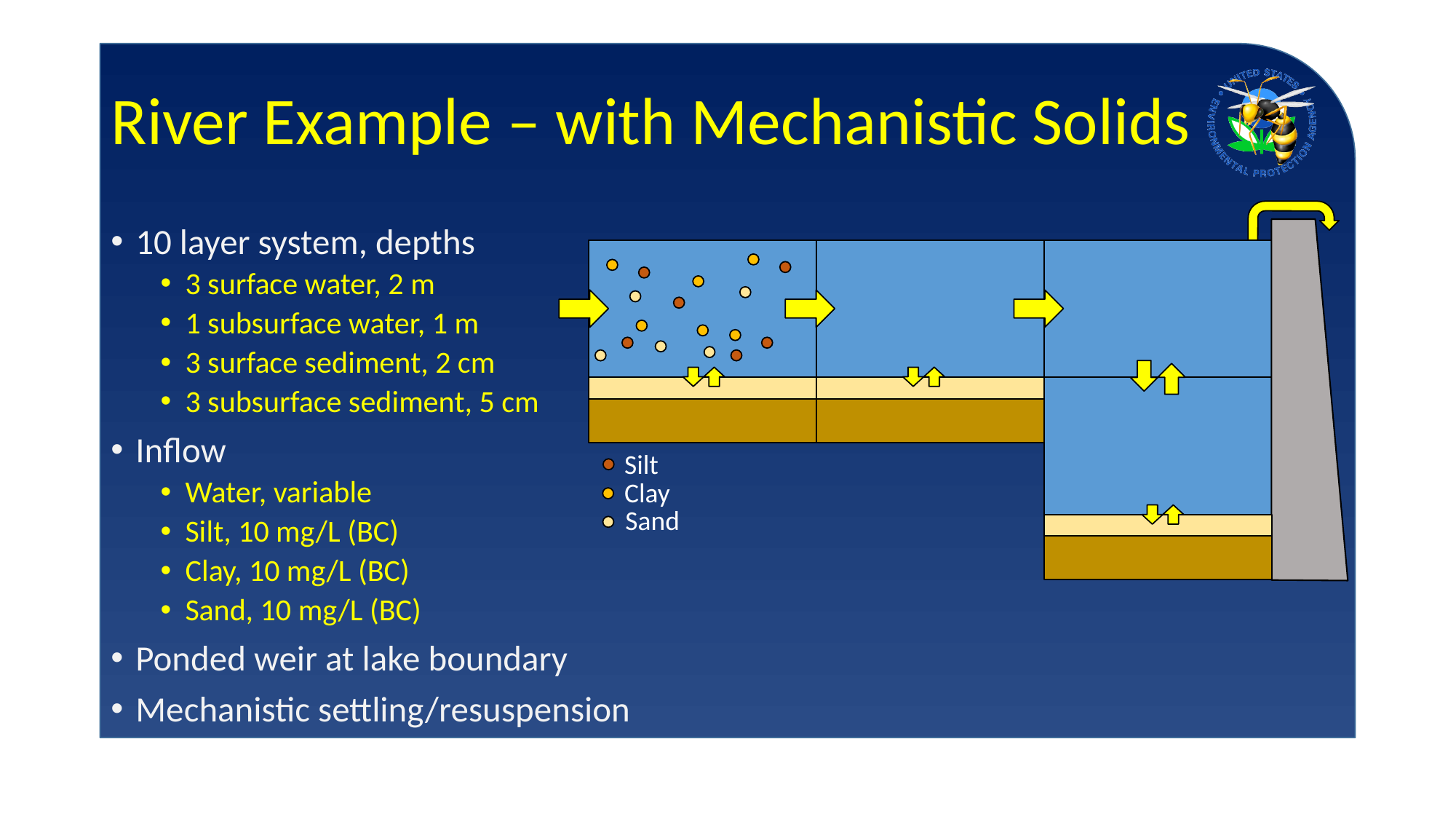

# River Example – with Mechanistic Solids

10 layer system, depths
3 surface water, 2 m
1 subsurface water, 1 m
3 surface sediment, 2 cm
3 subsurface sediment, 5 cm
Inflow
Water, variable
Silt, 10 mg/L (BC)
Clay, 10 mg/L (BC)
Sand, 10 mg/L (BC)
Ponded weir at lake boundary
Mechanistic settling/resuspension

Silt

Clay

Sand